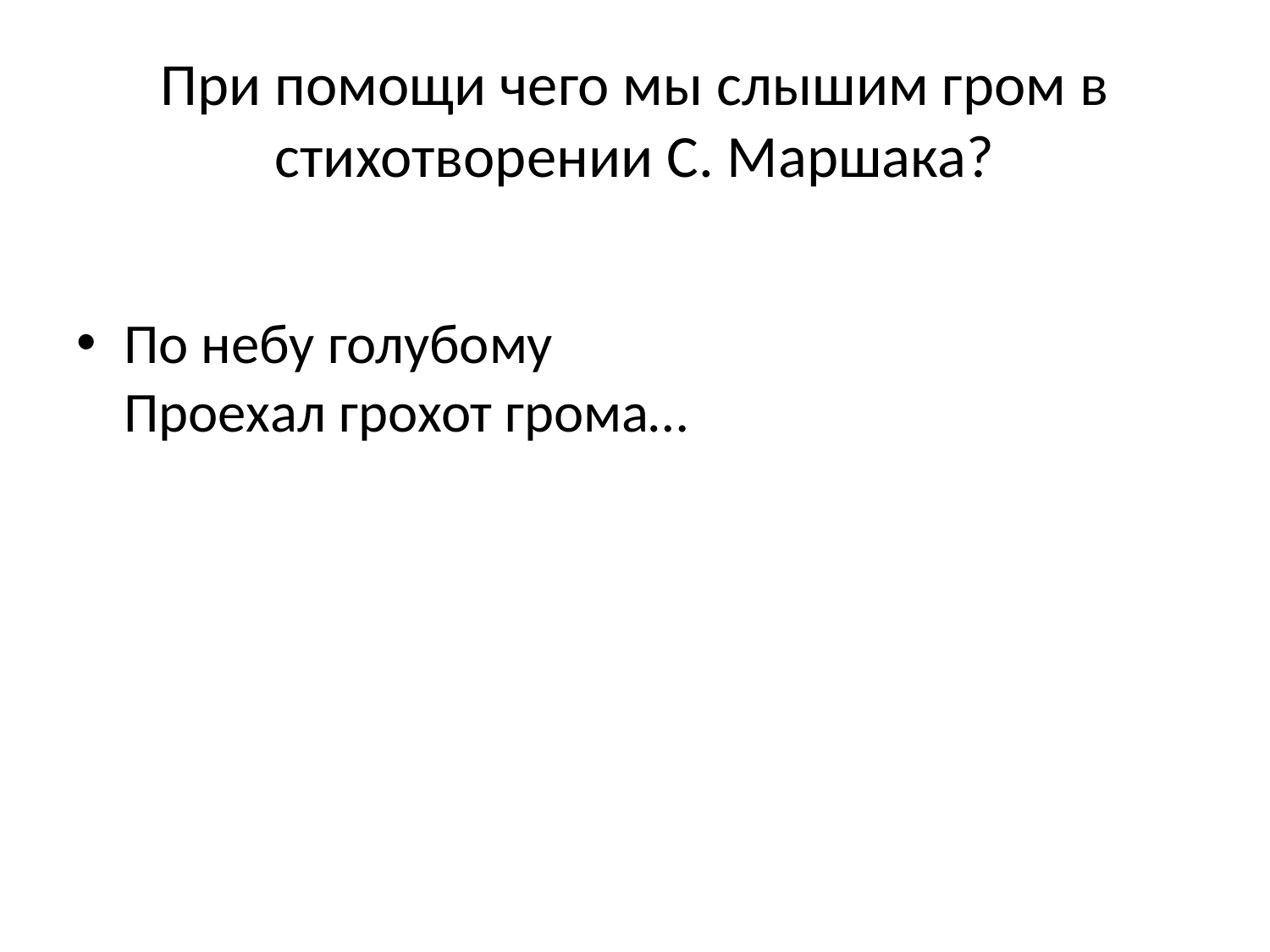

# При помощи чего мы слышим гром в стихотворении С. Маршака?

По небу голубому
Проехал грохот грома…